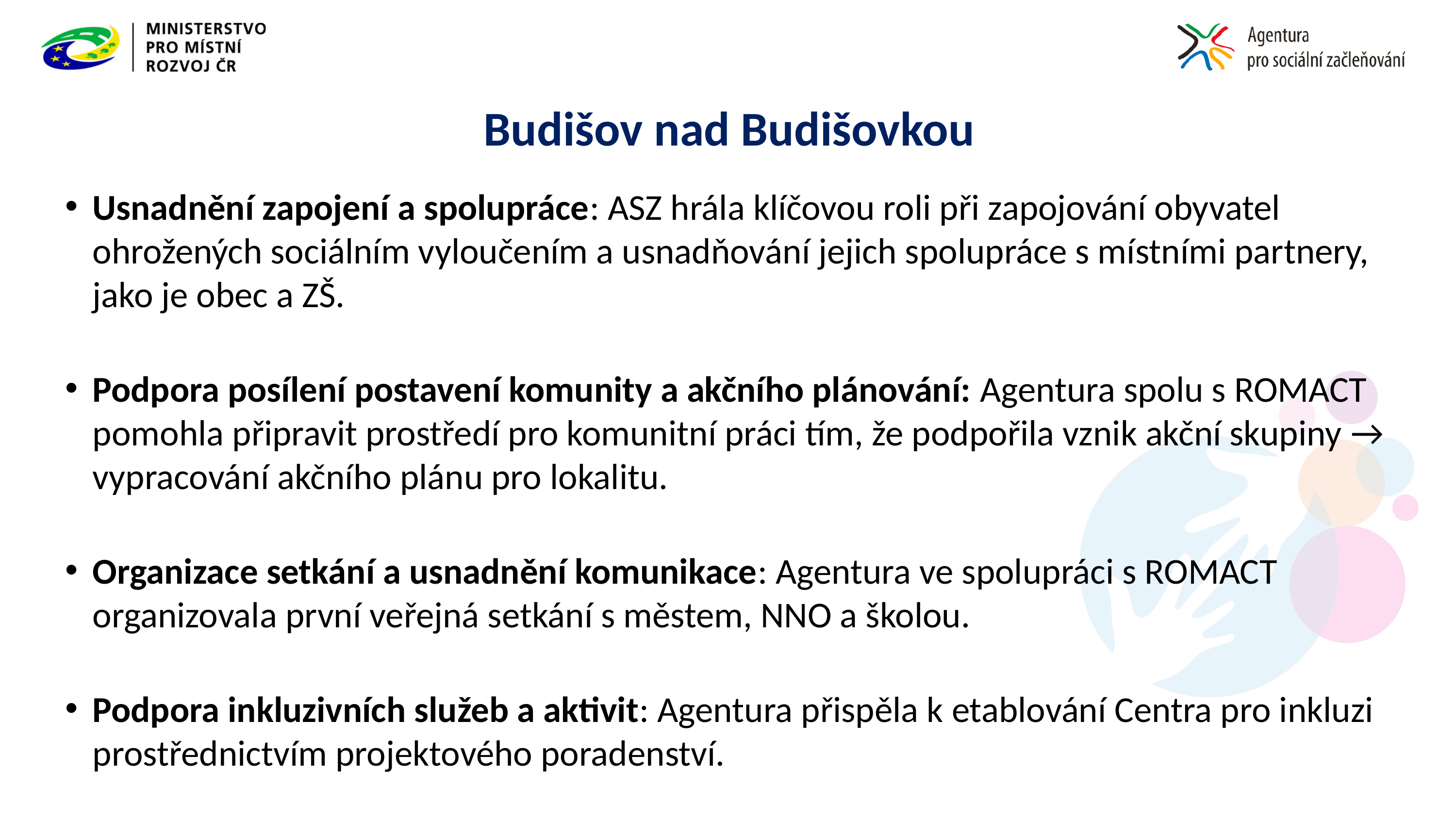

# Budišov nad Budišovkou
Usnadnění zapojení a spolupráce: ASZ hrála klíčovou roli při zapojování obyvatel ohrožených sociálním vyloučením a usnadňování jejich spolupráce s místními partnery, jako je obec a ZŠ.
Podpora posílení postavení komunity a akčního plánování: Agentura spolu s ROMACT pomohla připravit prostředí pro komunitní práci tím, že podpořila vznik akční skupiny → vypracování akčního plánu pro lokalitu.
Organizace setkání a usnadnění komunikace: Agentura ve spolupráci s ROMACT organizovala první veřejná setkání s městem, NNO a školou.
Podpora inkluzivních služeb a aktivit: Agentura přispěla k etablování Centra pro inkluzi prostřednictvím projektového poradenství.